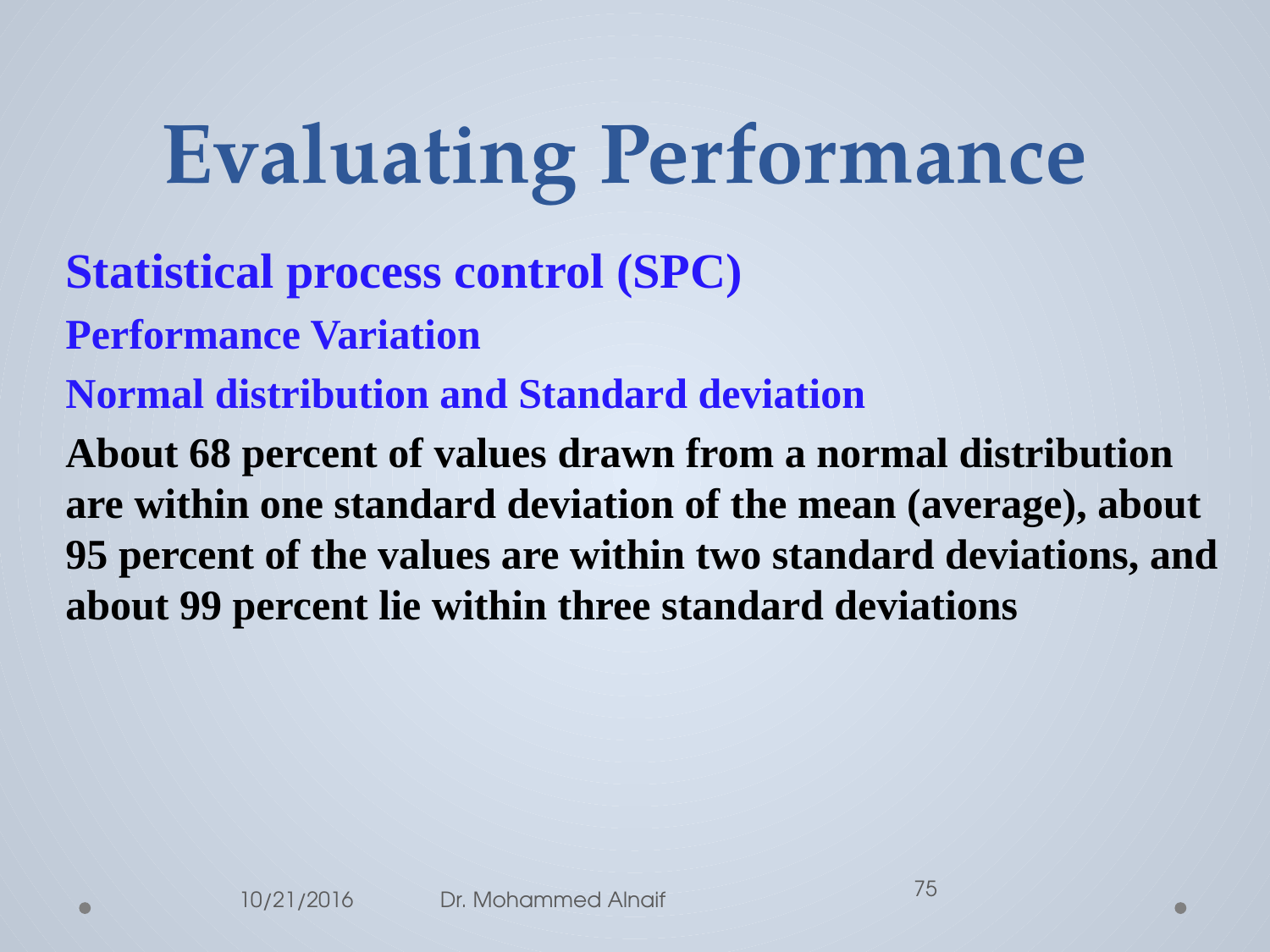

# Evaluating Performance
Statistical process control (SPC)
Performance Variation
Normal distribution and Standard deviation
About 68 percent of values drawn from a normal distribution are within one standard deviation of the mean (average), about 95 percent of the values are within two standard deviations, and about 99 percent lie within three standard deviations
75
10/21/2016
Dr. Mohammed Alnaif